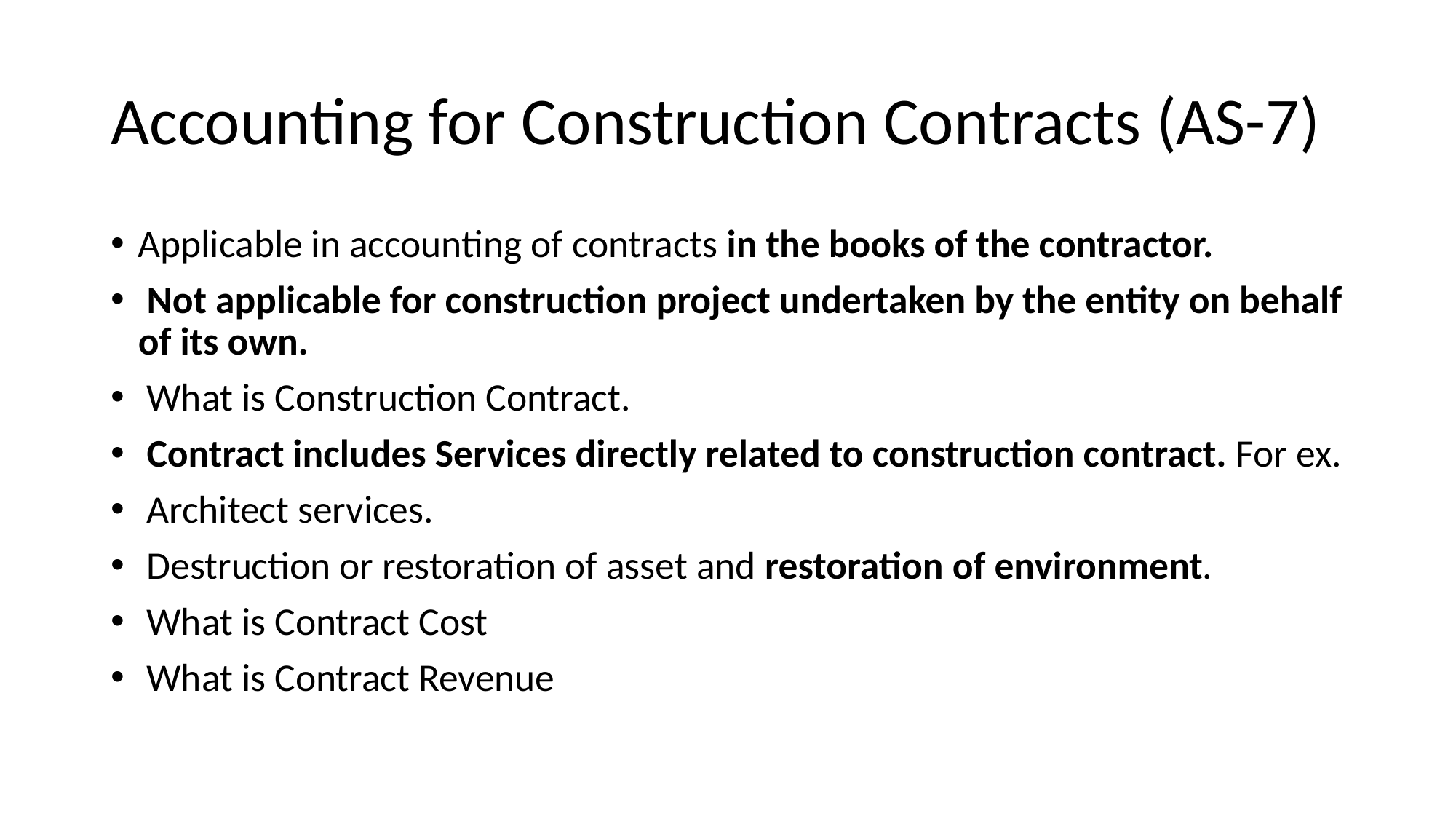

# Accounting for Construction Contracts (AS-7)
Applicable in accounting of contracts in the books of the contractor.
 Not applicable for construction project undertaken by the entity on behalf of its own.
 What is Construction Contract.
 Contract includes Services directly related to construction contract. For ex.
 Architect services.
 Destruction or restoration of asset and restoration of environment.
 What is Contract Cost
 What is Contract Revenue